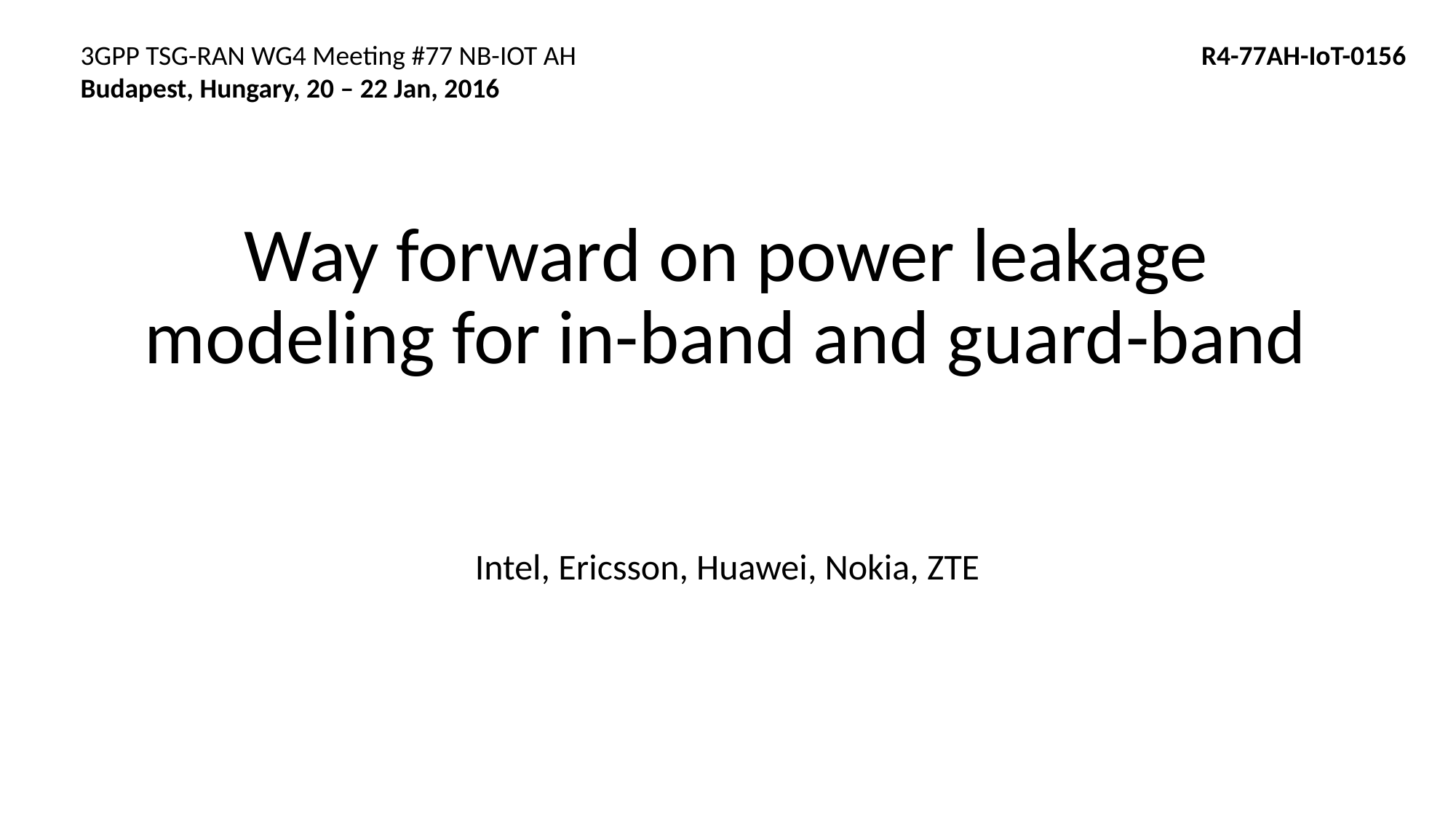

3GPP TSG-RAN WG4 Meeting #77 NB-IOT AH                                                                                                     R4-77AH-IoT-0156
Budapest, Hungary, 20 – 22 Jan, 2016
# Way forward on power leakage modeling for in-band and guard-band
Intel, Ericsson, Huawei, Nokia, ZTE